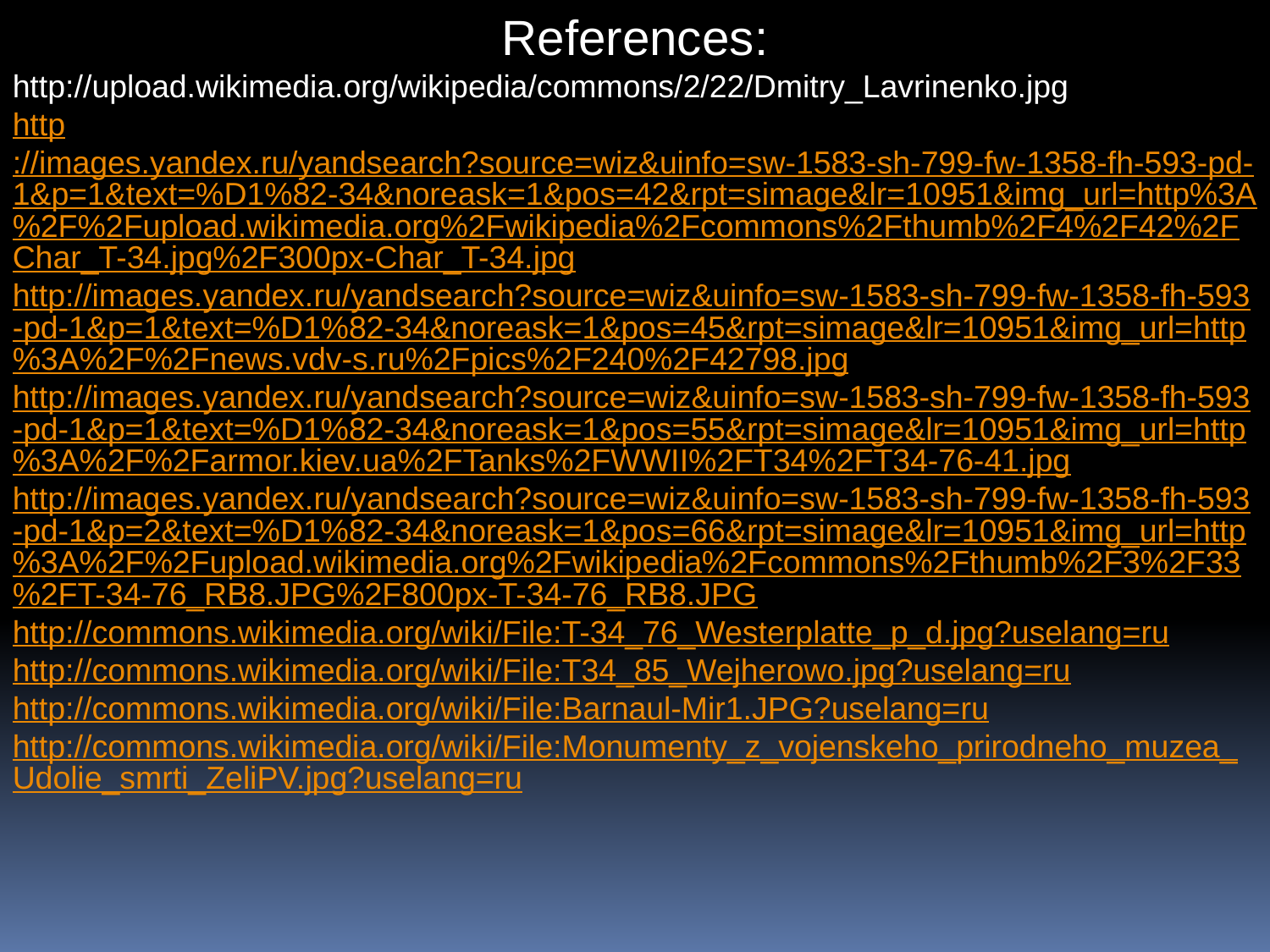

References:

http://upload.wikimedia.org/wikipedia/commons/2/22/Dmitry_Lavrinenko.jpg
http://images.yandex.ru/yandsearch?source=wiz&uinfo=sw-1583-sh-799-fw-1358-fh-593-pd-1&p=1&text=%D1%82-34&noreask=1&pos=42&rpt=simage&lr=10951&img_url=http%3A%2F%2Fupload.wikimedia.org%2Fwikipedia%2Fcommons%2Fthumb%2F4%2F42%2FChar_T-34.jpg%2F300px-Char_T-34.jpg
http://images.yandex.ru/yandsearch?source=wiz&uinfo=sw-1583-sh-799-fw-1358-fh-593-pd-1&p=1&text=%D1%82-34&noreask=1&pos=45&rpt=simage&lr=10951&img_url=http%3A%2F%2Fnews.vdv-s.ru%2Fpics%2F240%2F42798.jpg
http://images.yandex.ru/yandsearch?source=wiz&uinfo=sw-1583-sh-799-fw-1358-fh-593-pd-1&p=1&text=%D1%82-34&noreask=1&pos=55&rpt=simage&lr=10951&img_url=http%3A%2F%2Farmor.kiev.ua%2FTanks%2FWWII%2FT34%2FT34-76-41.jpg
http://images.yandex.ru/yandsearch?source=wiz&uinfo=sw-1583-sh-799-fw-1358-fh-593-pd-1&p=2&text=%D1%82-34&noreask=1&pos=66&rpt=simage&lr=10951&img_url=http%3A%2F%2Fupload.wikimedia.org%2Fwikipedia%2Fcommons%2Fthumb%2F3%2F33%2FT-34-76_RB8.JPG%2F800px-T-34-76_RB8.JPG
http://commons.wikimedia.org/wiki/File:T-34_76_Westerplatte_p_d.jpg?uselang=ru
http://commons.wikimedia.org/wiki/File:T34_85_Wejherowo.jpg?uselang=ru
http://commons.wikimedia.org/wiki/File:Barnaul-Mir1.JPG?uselang=ru
http://commons.wikimedia.org/wiki/File:Monumenty_z_vojenskeho_prirodneho_muzea_Udolie_smrti_ZeliPV.jpg?uselang=ru